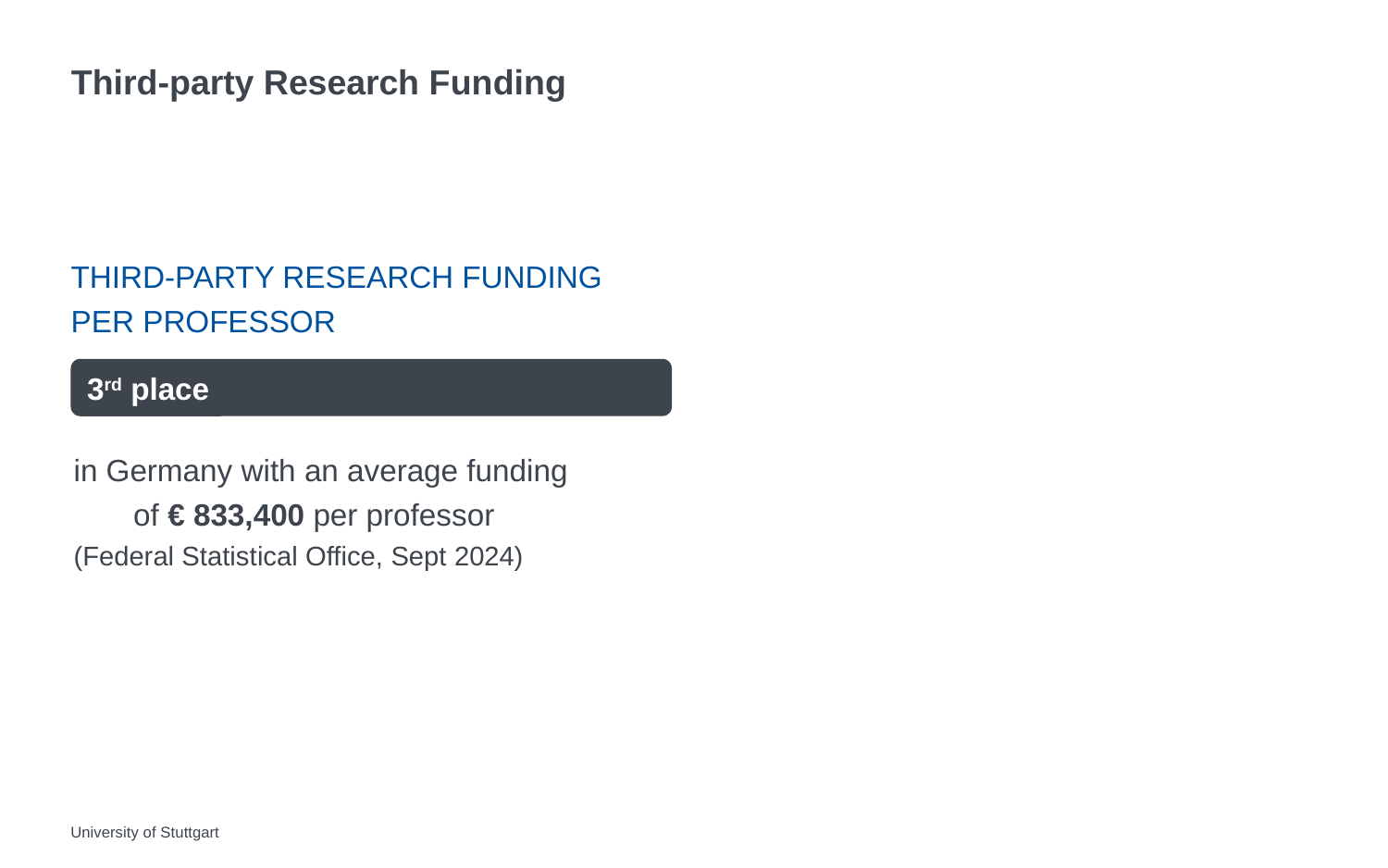

# Third-party Research Funding
Third-Party Research Funding per Professor
3rd place
in Germany with an average funding                    of € 833,400 per professor
(Federal Statistical Office, Sept 2024)

University of Stuttgart